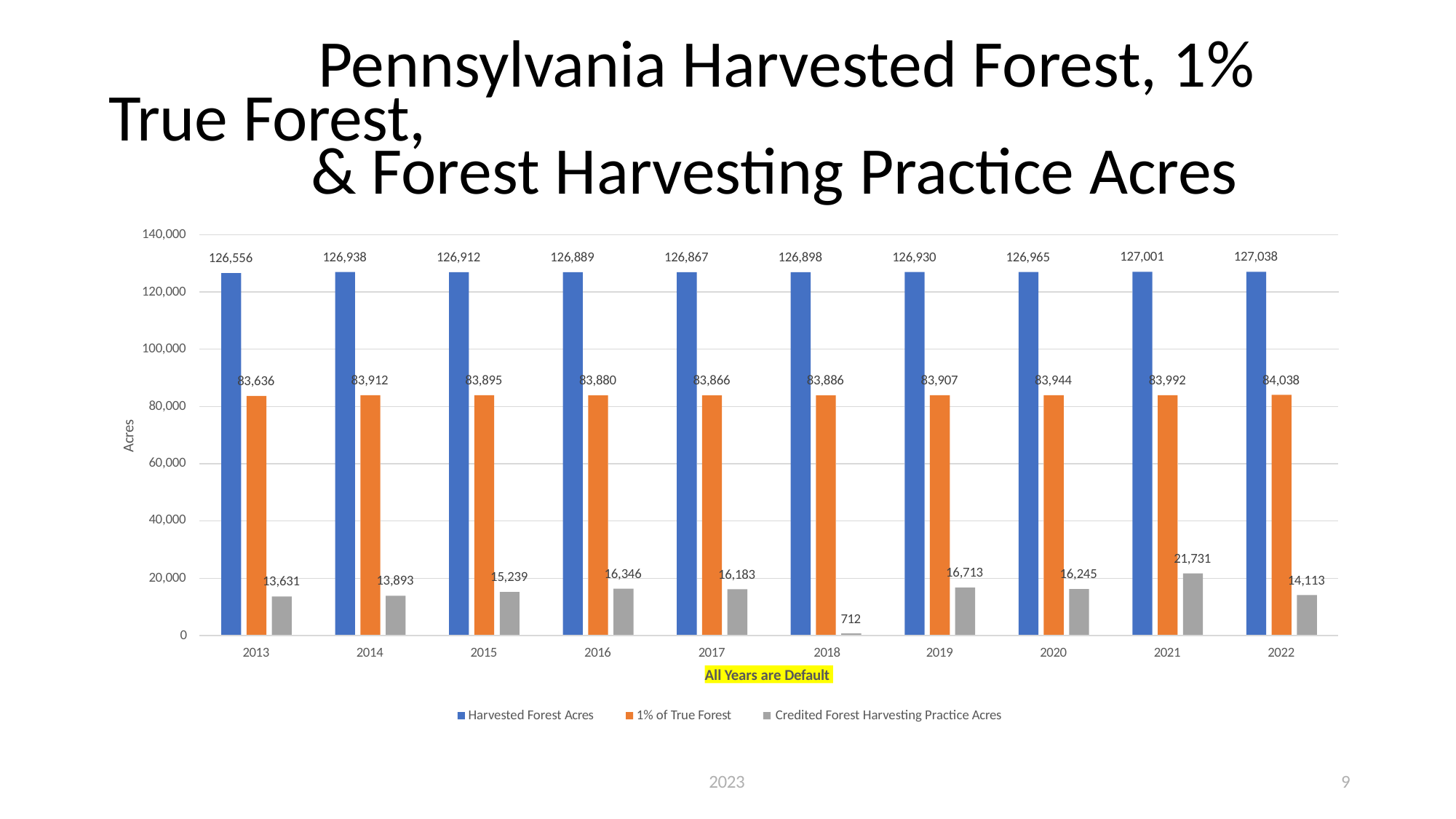

# Pennsylvania Harvested Forest, 1% True Forest,
& Forest Harvesting Practice Acres
140,000

127,038
127,001
126,965
126,938
126,930
126,912
126,898
126,889
126,867
126,556

120,000

100,000
84,038
83,992
83,944
83,912
83,907
83,895
83,880
83,886
83,866
83,636
80,000

60,000

40,000
Acres
21,731
16,713
16,346
16,245
16,183
15,239
20,000
14,113
13,893
13,631
712
0
2013
2014
2015
2016
2017	2018
2019
2020
2021
2022
All Years are Default
Harvested Forest Acres
1% of True Forest	Credited Forest Harvesting Practice Acres

2023
9